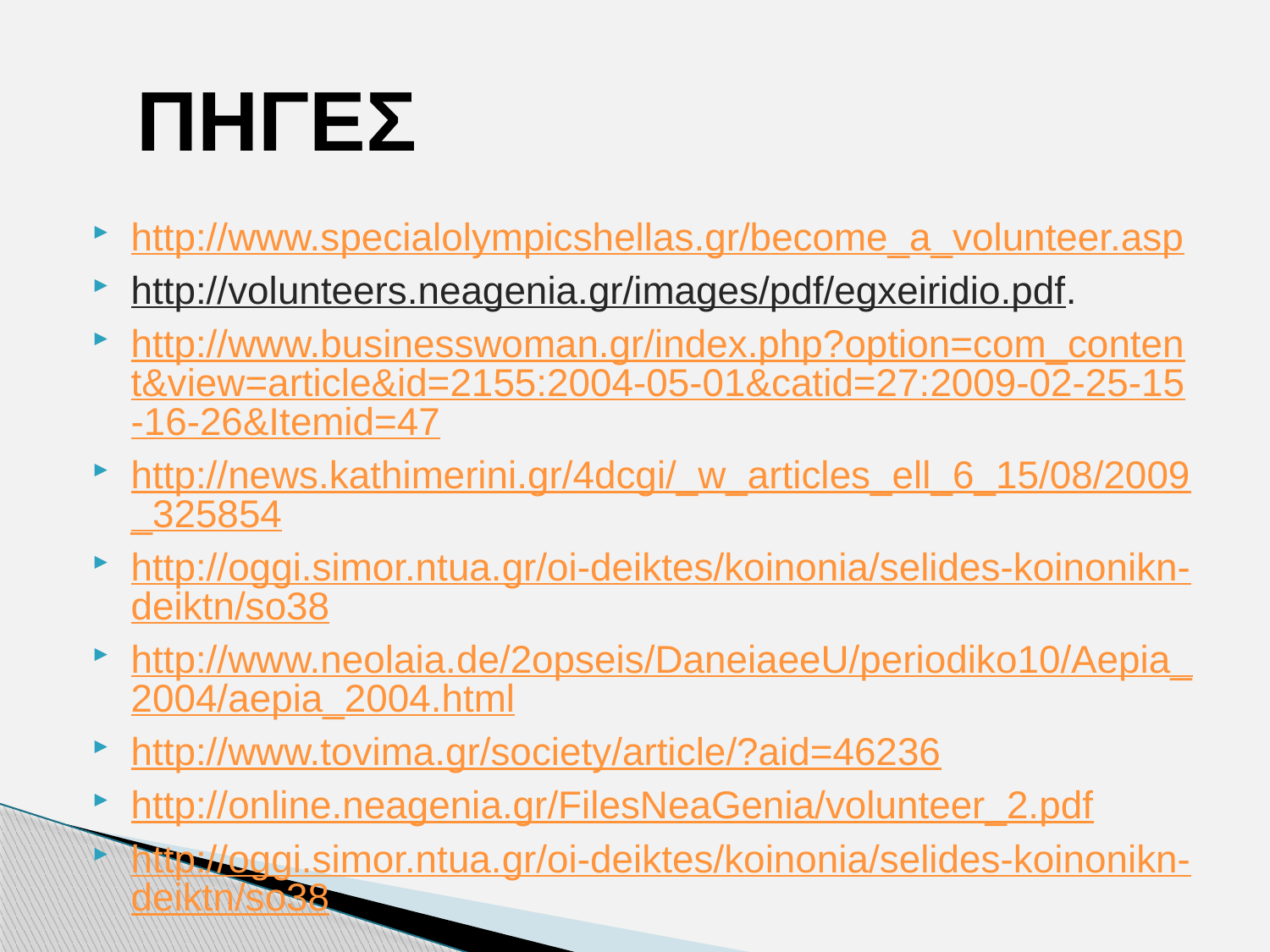

# ΠΗΓΕΣ
http://www.specialolympicshellas.gr/become_a_volunteer.asp
http://volunteers.neagenia.gr/images/pdf/egxeiridio.pdf.
http://www.businesswoman.gr/index.php?option=com_content&view=article&id=2155:2004-05-01&catid=27:2009-02-25-15-16-26&Itemid=47
http://news.kathimerini.gr/4dcgi/_w_articles_ell_6_15/08/2009_325854
http://oggi.simor.ntua.gr/oi-deiktes/koinonia/selides-koinonikn-deiktn/so38
http://www.neolaia.de/2opseis/DaneiaeeU/periodiko10/Aepia_2004/aepia_2004.html
http://www.tovima.gr/society/article/?aid=46236
http://online.neagenia.gr/FilesNeaGenia/volunteer_2.pdf
http://oggi.simor.ntua.gr/oi-deiktes/koinonia/selides-koinonikn-deiktn/so38